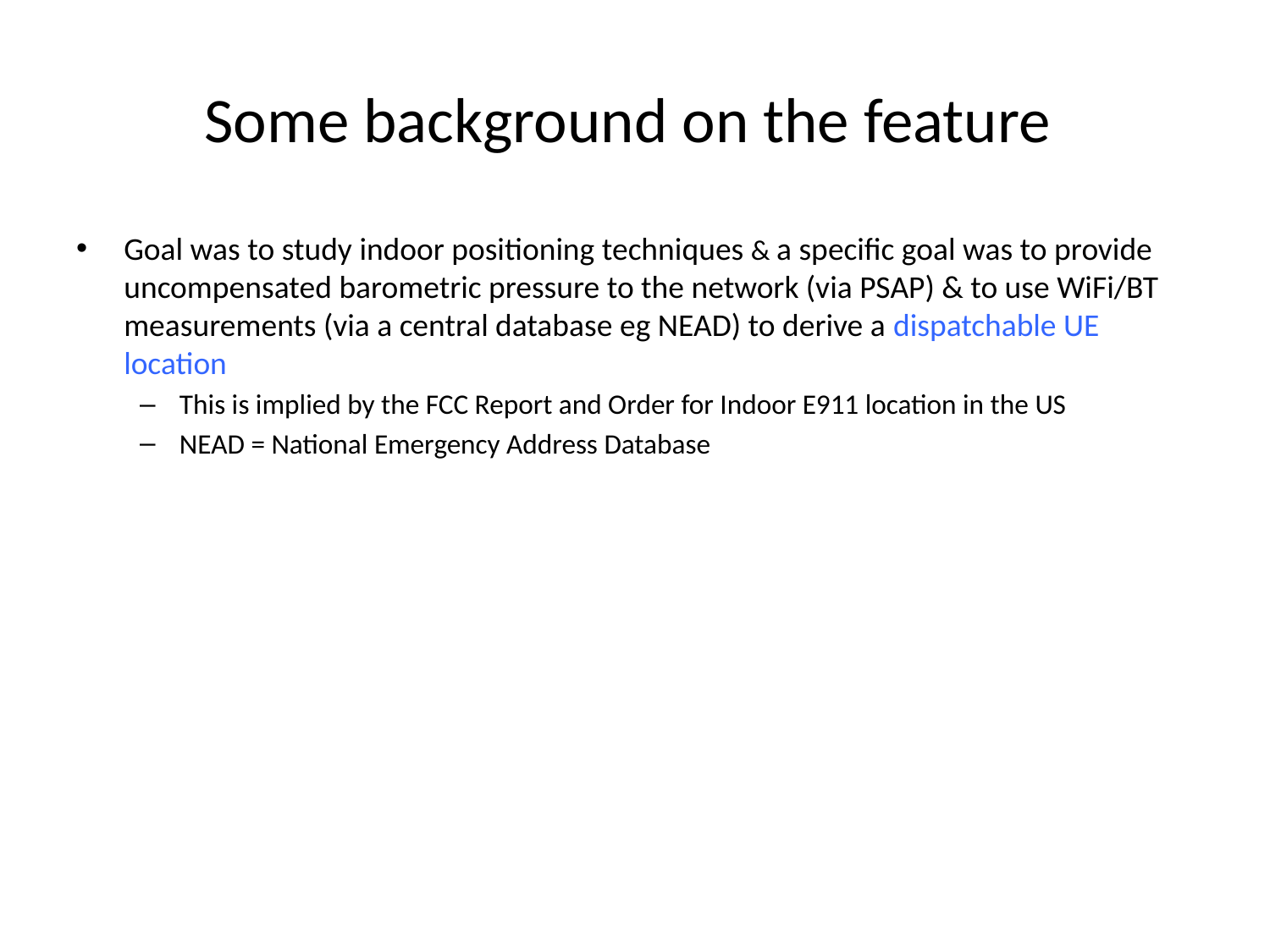

# Some background on the feature
Goal was to study indoor positioning techniques & a specific goal was to provide uncompensated barometric pressure to the network (via PSAP) & to use WiFi/BT measurements (via a central database eg NEAD) to derive a dispatchable UE location
This is implied by the FCC Report and Order for Indoor E911 location in the US
NEAD = National Emergency Address Database